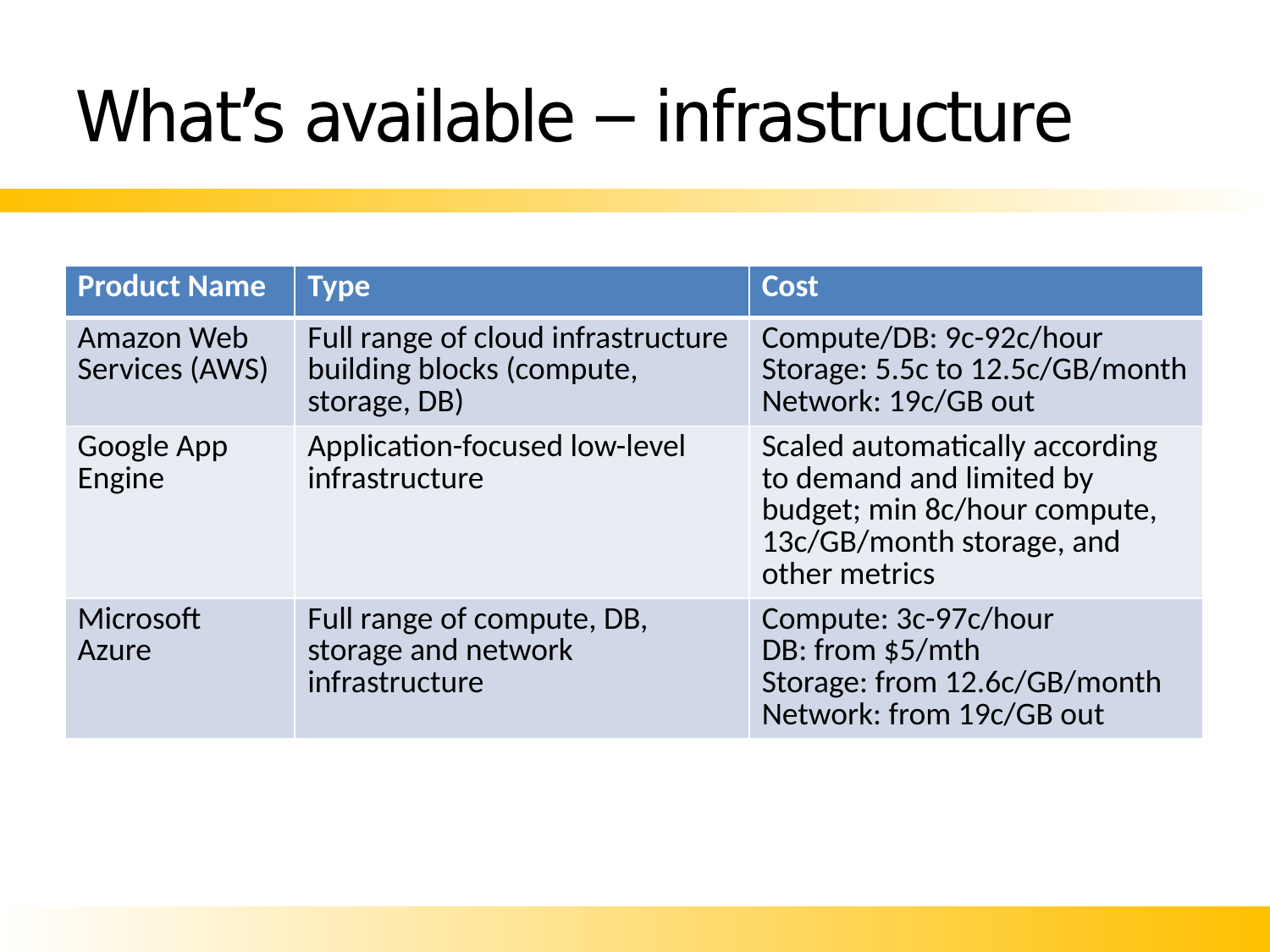

# What’s available – infrastructure
| Product Name | Type | Cost |
| --- | --- | --- |
| Amazon Web Services (AWS) | Full range of cloud infrastructure building blocks (compute, storage, DB) | Compute/DB: 9c-92c/hour Storage: 5.5c to 12.5c/GB/month Network: 19c/GB out |
| Google App Engine | Application-focused low-level infrastructure | Scaled automatically according to demand and limited by budget; min 8c/hour compute, 13c/GB/month storage, and other metrics |
| Microsoft Azure | Full range of compute, DB, storage and network infrastructure | Compute: 3c-97c/hour DB: from $5/mth Storage: from 12.6c/GB/month Network: from 19c/GB out |